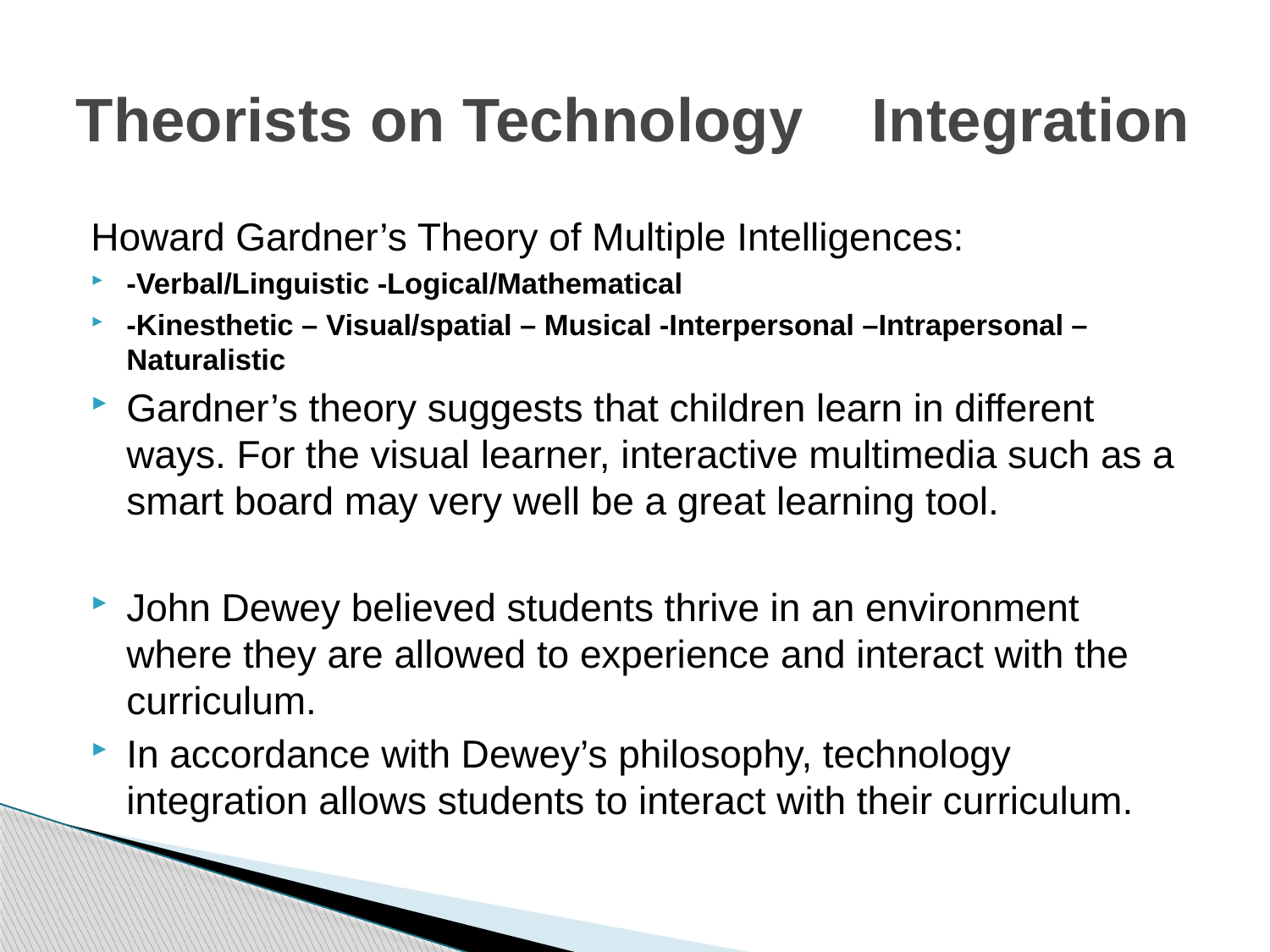

# Theorists on Technology    Integration
Howard Gardner’s Theory of Multiple Intelligences:
-Verbal/Linguistic -Logical/Mathematical
-Kinesthetic – Visual/spatial – Musical -Interpersonal –Intrapersonal – Naturalistic
Gardner’s theory suggests that children learn in different ways. For the visual learner, interactive multimedia such as a smart board may very well be a great learning tool.

John Dewey believed students thrive in an environment where they are allowed to experience and interact with the curriculum.
In accordance with Dewey’s philosophy, technology integration allows students to interact with their curriculum.